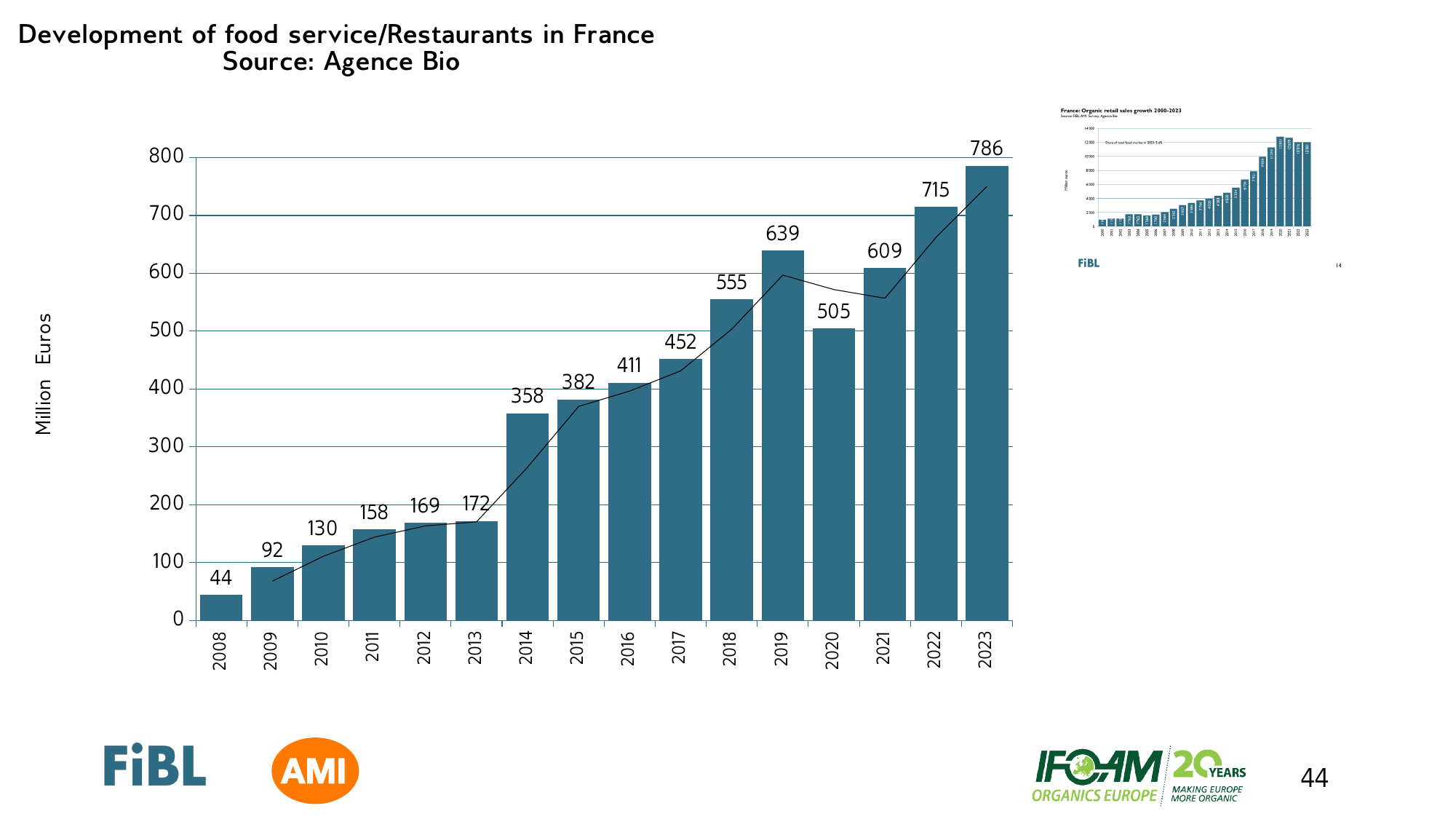

### Chart: Development of food service/Restaurants in France Source: Agence Bio

| Category | Europa |
|---|---|
| 2008 | 44.0 |
| 2009 | 92.0 |
| 2010 | 130.0 |
| 2011 | 158.0 |
| 2012 | 169.0 |
| 2013 | 172.0 |
| 2014 | 358.0 |
| 2015 | 382.0 |
| 2016 | 411.0 |
| 2017 | 452.0 |
| 2018 | 555.0 |
| 2019 | 639.0 |
| 2020 | 505.0 |
| 2021 | 609.0 |
| 2022 | 715.0 |
| 2023 | 786.0 |